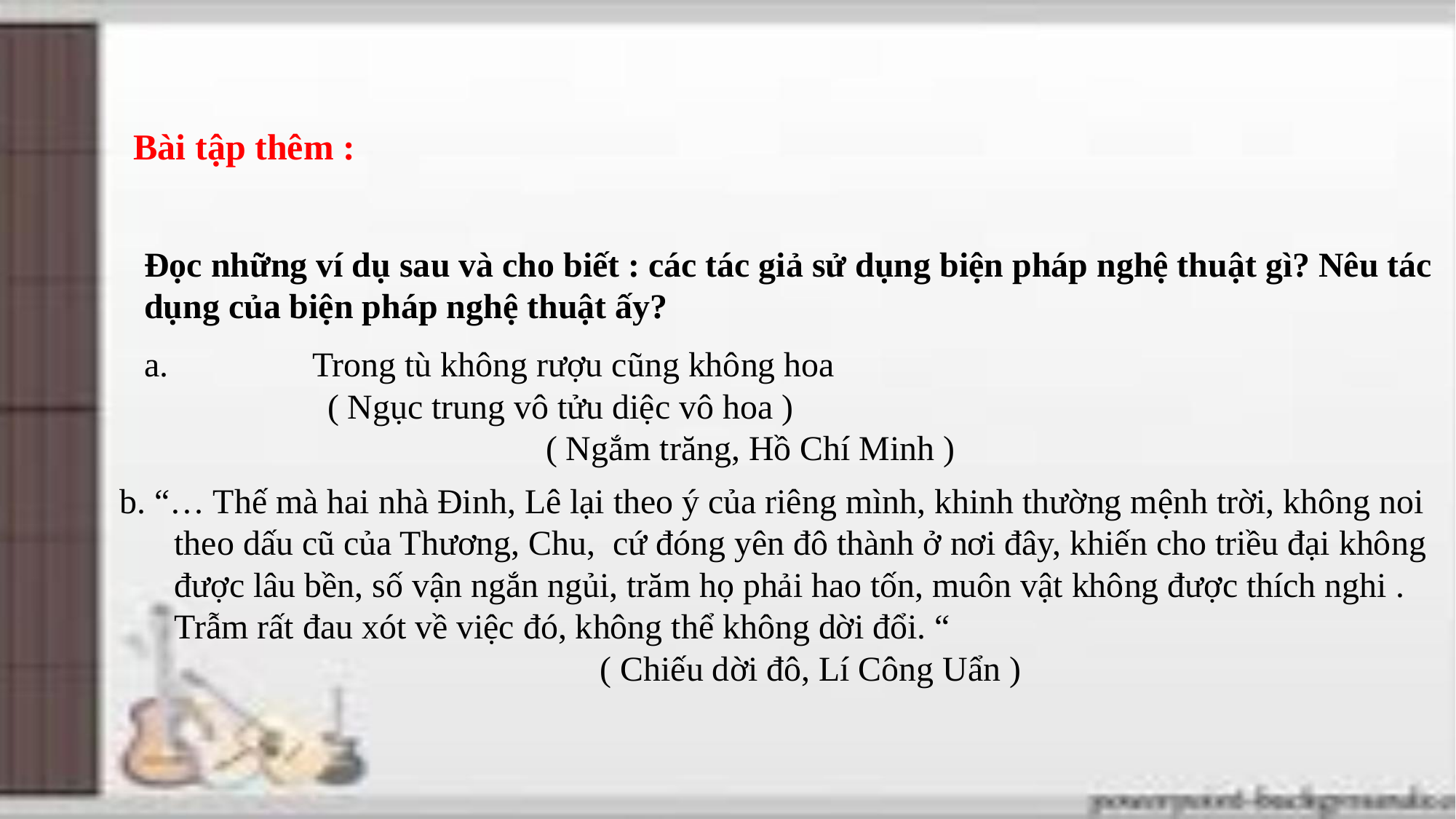

Bài tập thêm :

Đọc những ví dụ sau và cho biết : các tác giả sử dụng biện pháp nghệ thuật gì? Nêu tác dụng của biện pháp nghệ thuật ấy?
             Trong tù không rượu cũng không hoa
                     ( Ngục trung vô tửu diệc vô hoa )
                                              ( Ngắm trăng, Hồ Chí Minh )
b. “… Thế mà hai nhà Đinh, Lê lại theo ý của riêng mình, khinh thường mệnh trời, không noi theo dấu cũ của Thương, Chu,  cứ đóng yên đô thành ở nơi đây, khiến cho triều đại không được lâu bền, số vận ngắn ngủi, trăm họ phải hao tốn, muôn vật không được thích nghi . Trẫm rất đau xót về việc đó, không thể không dời đổi. “
                                                       ( Chiếu dời đô, Lí Công Uẩn )